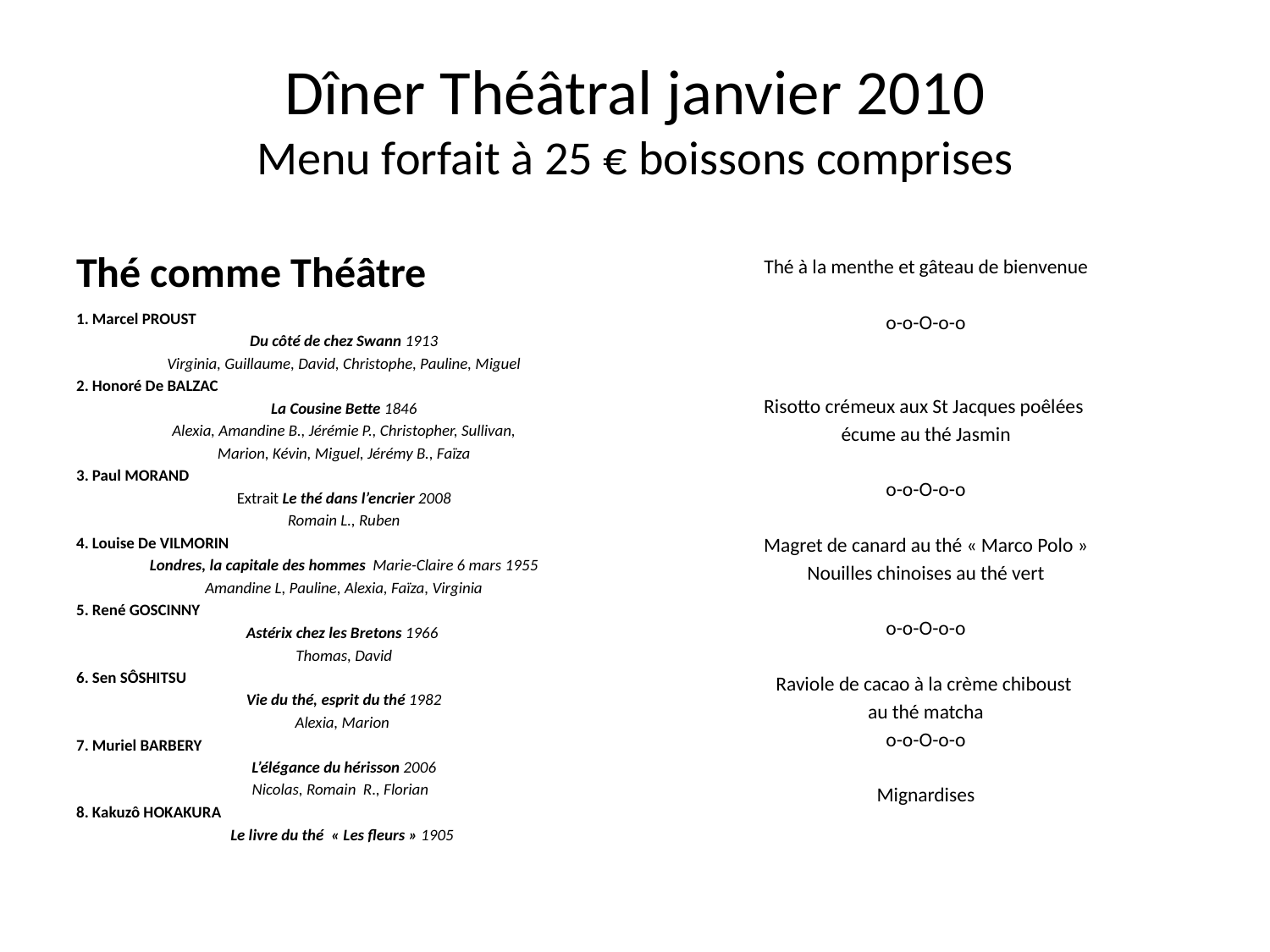

# Dîner Théâtral janvier 2010 Menu forfait à 25 € boissons comprises
Thé comme Théâtre
Thé à la menthe et gâteau de bienvenue

o-o-O-o-o

Risotto crémeux aux St Jacques poêlées
écume au thé Jasmin

o-o-O-o-o

Magret de canard au thé « Marco Polo »
Nouilles chinoises au thé vert

o-o-O-o-o

Raviole de cacao à la crème chiboust
au thé matcha
o-o-O-o-o

Mignardises

1. Marcel PROUST
Du côté de chez Swann 1913
Virginia, Guillaume, David, Christophe, Pauline, Miguel
2. Honoré De BALZAC
La Cousine Bette 1846
Alexia, Amandine B., Jérémie P., Christopher, Sullivan,
Marion, Kévin, Miguel, Jérémy B., Faïza
3. Paul MORAND
Extrait Le thé dans l’encrier 2008
Romain L., Ruben
4. Louise De VILMORIN
Londres, la capitale des hommes  Marie-Claire 6 mars 1955
Amandine L, Pauline, Alexia, Faïza, Virginia
5. René GOSCINNY
Astérix chez les Bretons 1966
Thomas, David
6. Sen SÔSHITSU
Vie du thé, esprit du thé 1982
Alexia, Marion
7. Muriel BARBERY
L’élégance du hérisson 2006
    Nicolas, Romain  R., Florian
8. Kakuzô HOKAKURA
Le livre du thé  « Les fleurs » 1905